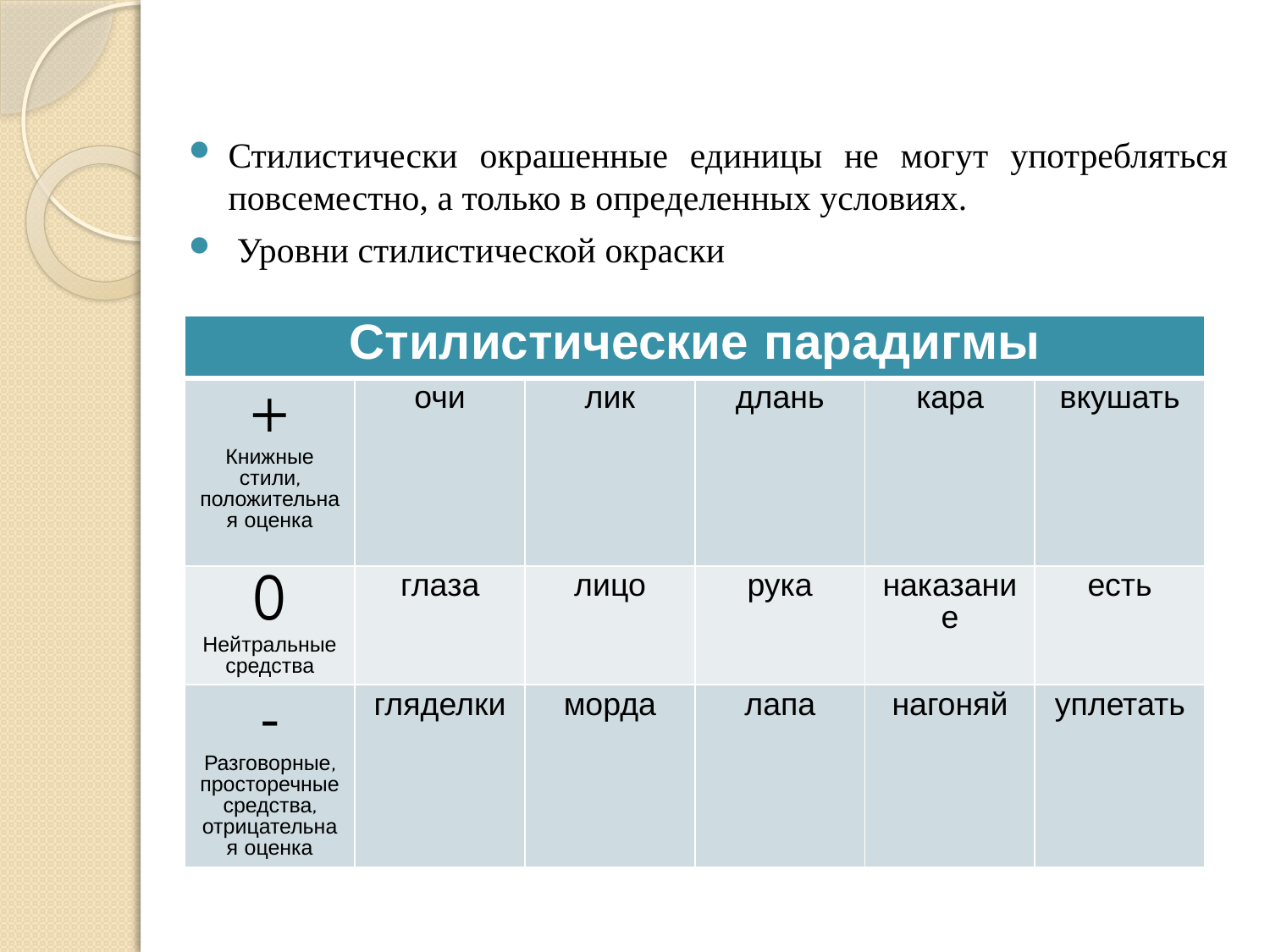

Стилистически окрашенные единицы не могут употребляться повсеместно, а только в определенных условиях.
 Уровни стилистической окраски

| Стилистические парадигмы |  |  |  |  |  |
| --- | --- | --- | --- | --- | --- |
| + Книжные стили, положительная оценка | очи | лик | длань | кара | вкушать |
| 0 Нейтральные средства | глаза | лицо | рука | наказание | есть |
| - Разговорные, просторечные средства, отрицательная оценка | гляделки | морда | лапа | нагоняй | уплетать |